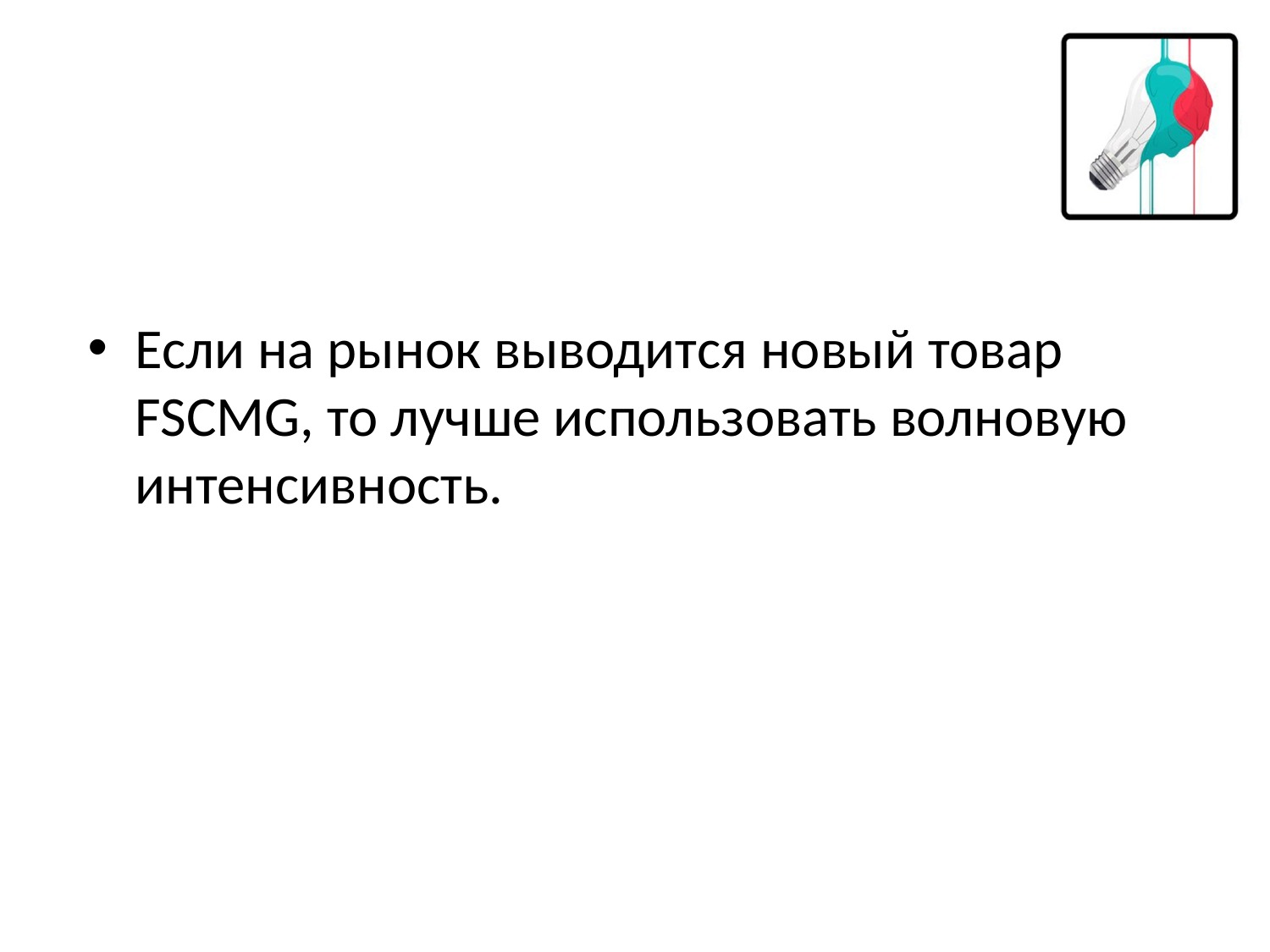

Если на рынок выводится новый товар FSCMG, то лучше использовать волновую интенсивность.